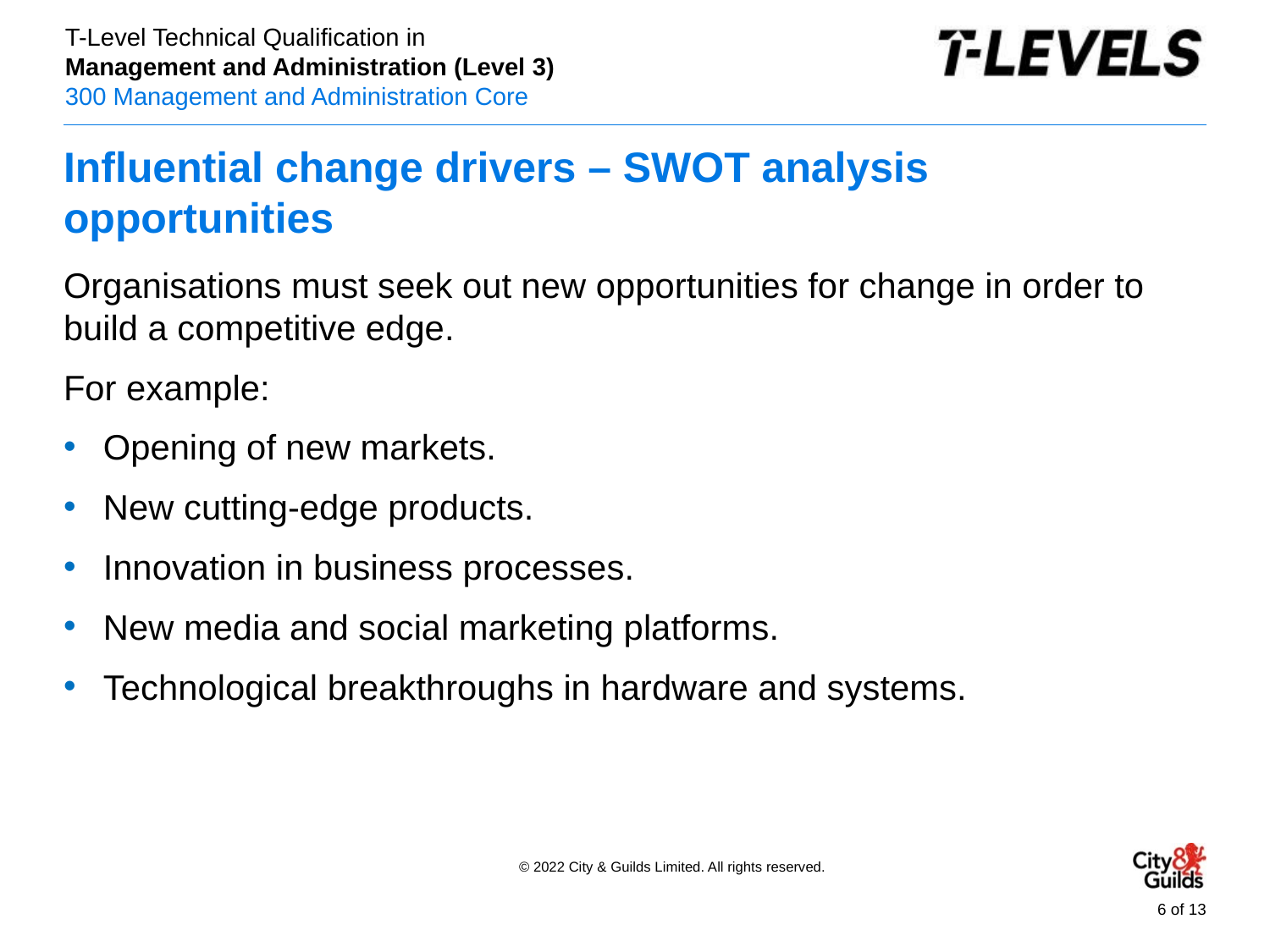

# Influential change drivers – SWOT analysis opportunities

Organisations must seek out new opportunities for change in order to build a competitive edge.
For example:
Opening of new markets.
New cutting-edge products.
Innovation in business processes.
New media and social marketing platforms.
Technological breakthroughs in hardware and systems.